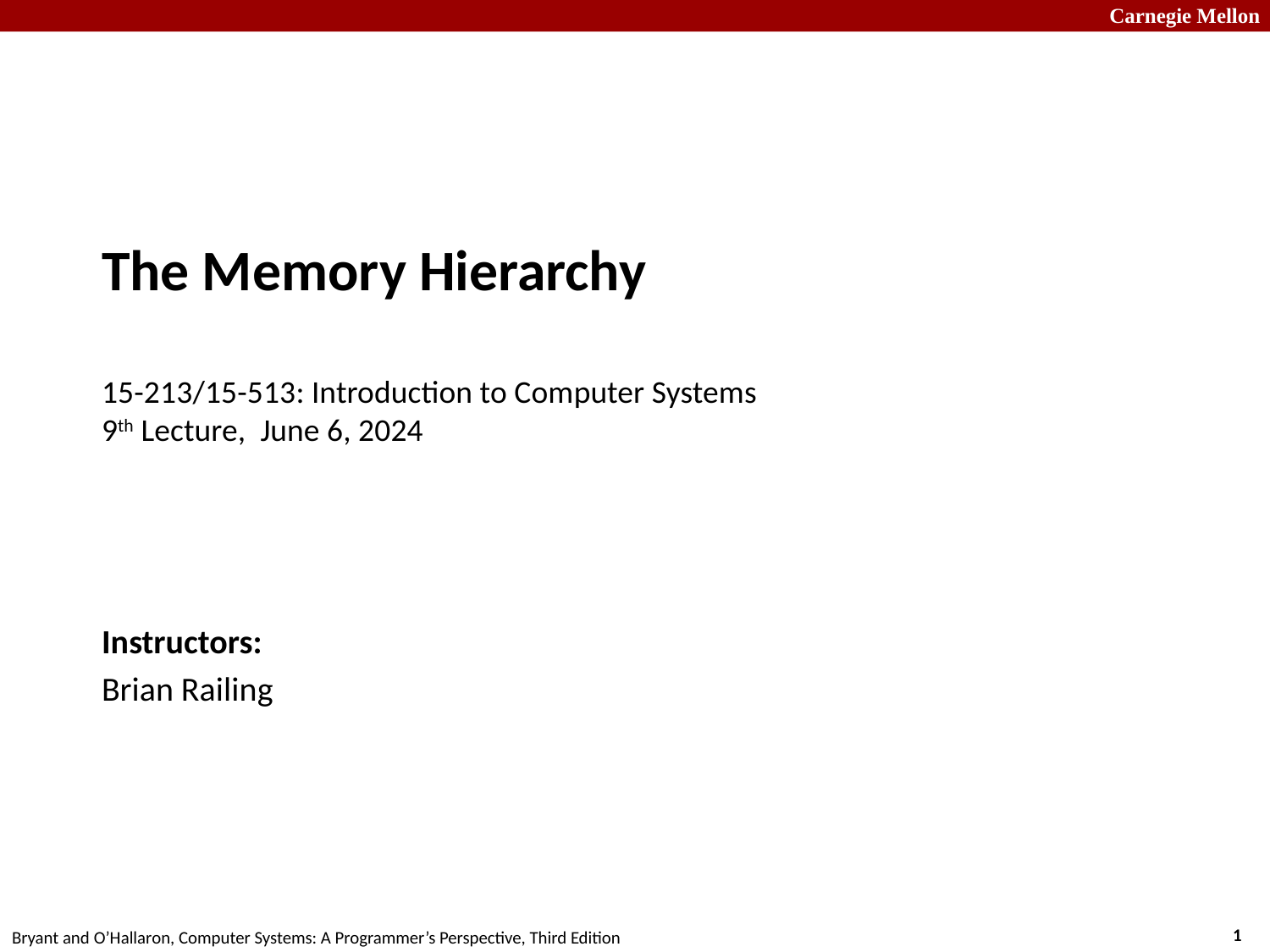

# The Memory Hierarchy 15-213/15-513: Introduction to Computer Systems 9th Lecture,  June 6, 2024
Instructors:
Brian Railing
1